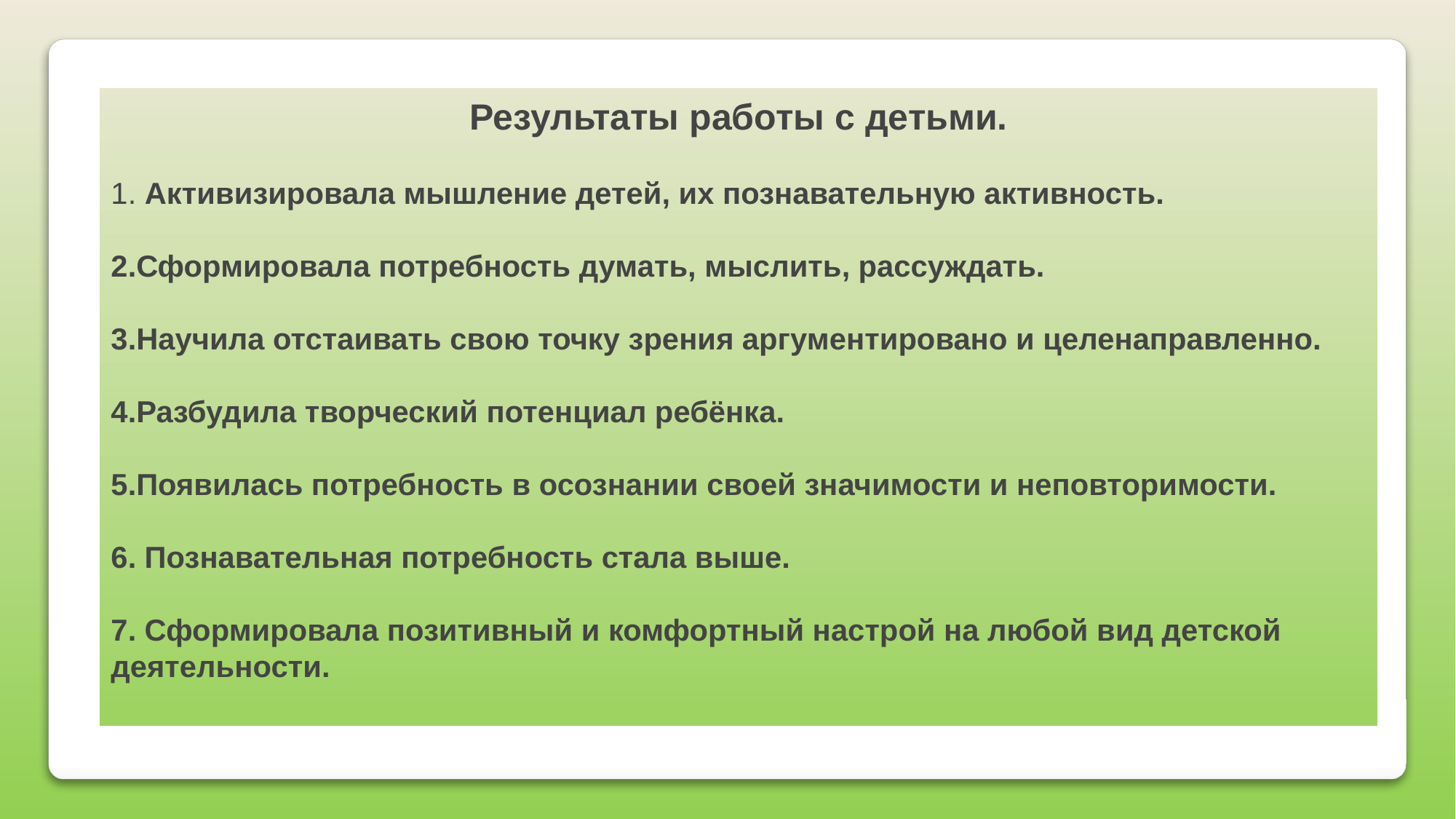

Результаты работы с детьми.

1. Активизировала мышление детей, их познавательную активность.

2.Сформировала потребность думать, мыслить, рассуждать.

3.Научила отстаивать свою точку зрения аргументировано и целенаправленно.

4.Разбудила творческий потенциал ребёнка.

5.Появилась потребность в осознании своей значимости и неповторимости.

6. Познавательная потребность стала выше.

7. Сформировала позитивный и комфортный настрой на любой вид детской деятельности.